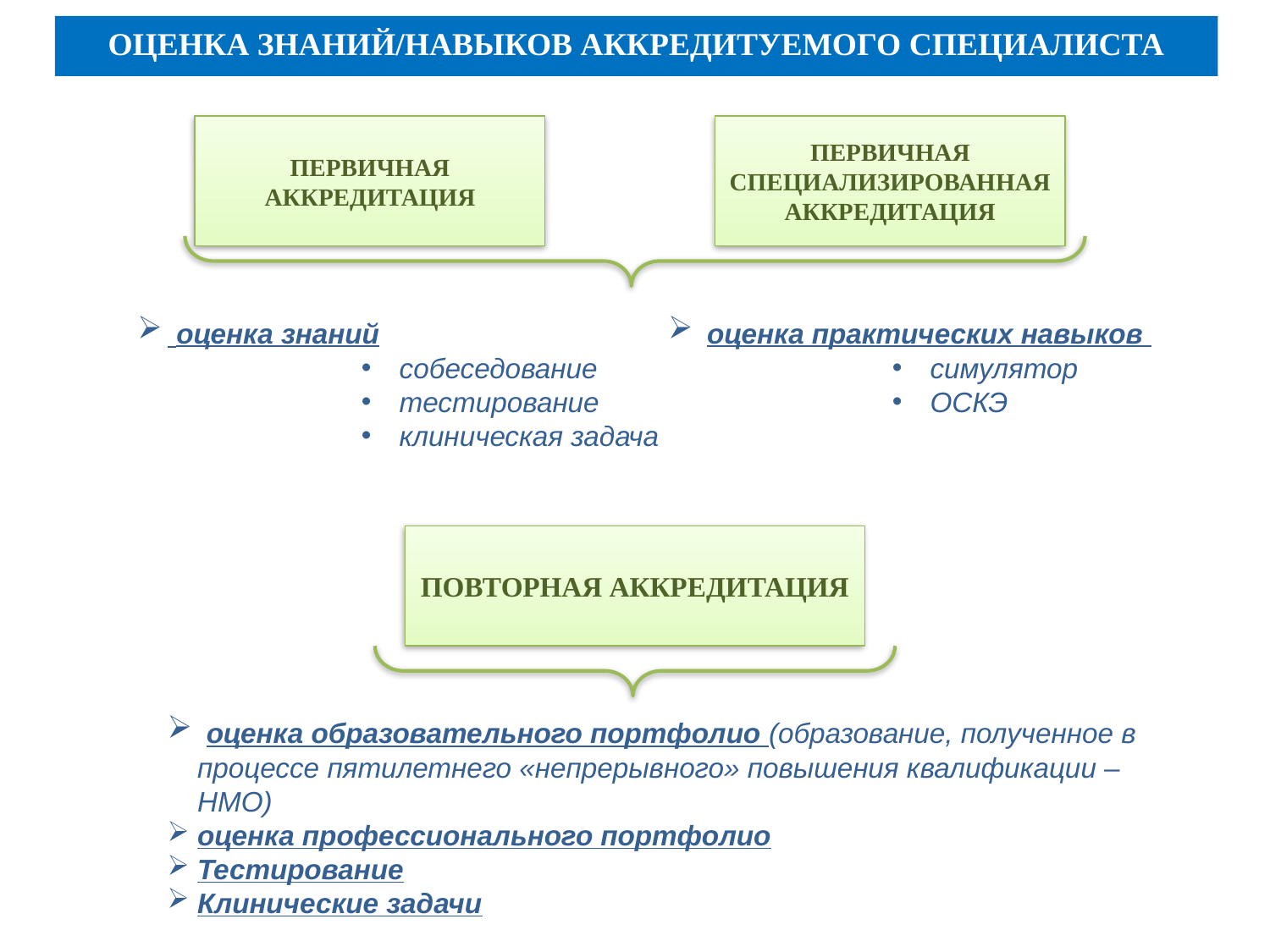

ОЦЕНКА ЗНАНИЙ/НАВЫКОВ АККРЕДИТУЕМОГО СПЕЦИАЛИСТА
ПЕРВИЧНАЯ АККРЕДИТАЦИЯ
ПЕРВИЧНАЯ СПЕЦИАЛИЗИРОВАННАЯ АККРЕДИТАЦИЯ
 оценка знаний
 собеседование
 тестирование
 клиническая задача
 оценка практических навыков
 симулятор
 ОСКЭ

ПОВТОРНАЯ АККРЕДИТАЦИЯ
 оценка образовательного портфолио (образование, полученное в процессе пятилетнего «непрерывного» повышения квалификации – НМО)
оценка профессионального портфолио
Тестирование
Клинические задачи